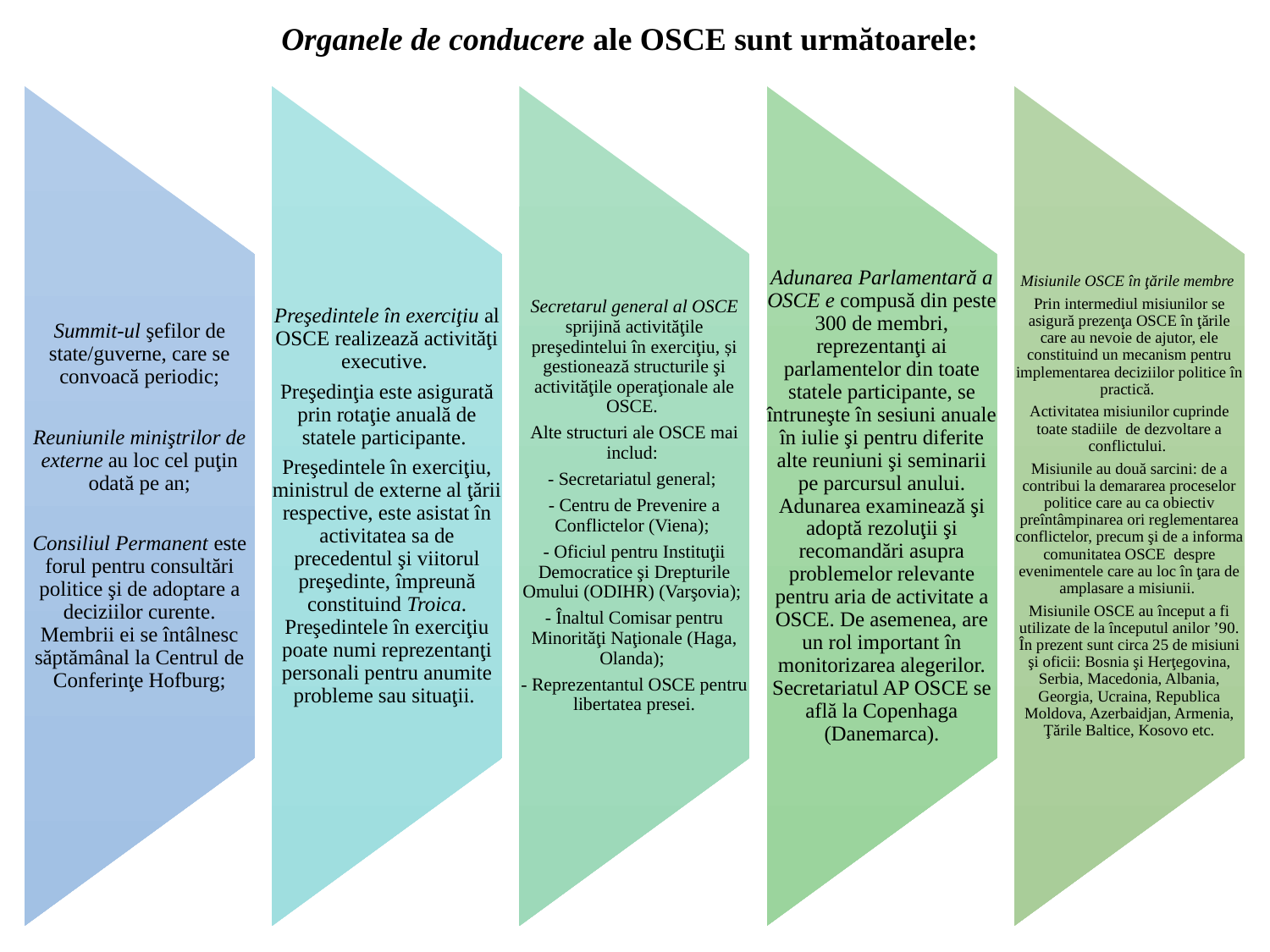

Organele de conducere ale OSCE sunt următoarele:
Summit-ul şefilor de state/guverne, care se convoacă periodic;

Reuniunile miniştrilor de externe au loc cel puţin odată pe an;

Consiliul Permanent este forul pentru consultări politice şi de adoptare a deciziilor curente. Membrii ei se întâlnesc săptămânal la Centrul de Conferinţe Hofburg;
Preşedintele în exerciţiu al OSCE realizează activităţi executive.
Preşedinţia este asigurată prin rotaţie anuală de statele participante.
Preşedintele în exerciţiu, ministrul de externe al ţării respective, este asistat în activitatea sa de precedentul şi viitorul preşedinte, împreună constituind Troica. Preşedintele în exerciţiu poate numi reprezentanţi personali pentru anumite probleme sau situaţii.
Secretarul general al OSCE sprijină activităţile preşedintelui în exerciţiu, și gestionează structurile şi activităţile operaţionale ale OSCE.
Alte structuri ale OSCE mai includ:
- Secretariatul general;
- Centru de Prevenire a Conflictelor (Viena);
- Oficiul pentru Instituţii Democratice şi Drepturile Omului (ODIHR) (Varşovia);
- Înaltul Comisar pentru Minorităţi Naţionale (Haga, Olanda);
- Reprezentantul OSCE pentru libertatea presei.
Adunarea Parlamentară a OSCE e compusă din peste 300 de membri, reprezentanţi ai parlamentelor din toate statele participante, se întruneşte în sesiuni anuale în iulie şi pentru diferite alte reuniuni şi seminarii pe parcursul anului. Adunarea examinează şi adoptă rezoluţii şi recomandări asupra problemelor relevante pentru aria de activitate a OSCE. De asemenea, are un rol important în monitorizarea alegerilor. Secretariatul AP OSCE se află la Copenhaga (Danemarca).
Misiunile OSCE în ţările membre
Prin intermediul misiunilor se asigură prezenţa OSCE în ţările care au nevoie de ajutor, ele constituind un mecanism pentru implementarea deciziilor politice în practică.
Activitatea misiunilor cuprinde toate stadiile  de dezvoltare a conflictului.
Misiunile au două sarcini: de a contribui la demararea proceselor politice care au ca obiectiv preîntâmpinarea ori reglementarea conflictelor, precum şi de a informa comunitatea OSCE  despre evenimentele care au loc în ţara de amplasare a misiunii.
Misiunile OSCE au început a fi utilizate de la începutul anilor ’90. În prezent sunt circa 25 de misiuni şi oficii: Bosnia şi Herţegovina, Serbia, Macedonia, Albania, Georgia, Ucraina, Republica Moldova, Azerbaidjan, Armenia, Ţările Baltice, Kosovo etc.